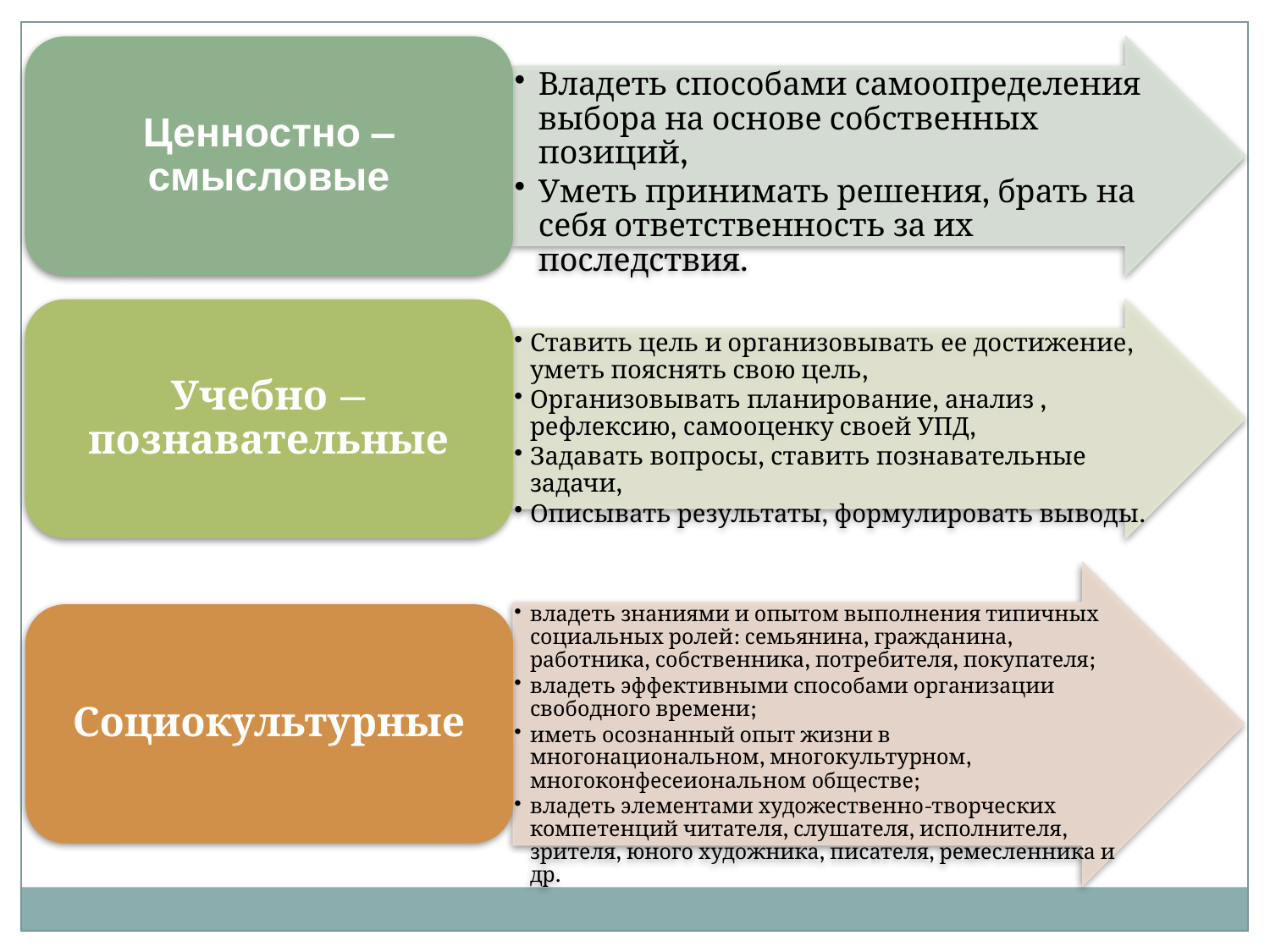

Владеть способами самоопределения выбора на основе собственных позиций,
Уметь принимать решения, брать на себя ответственность за их последствия.
Ценностно –смысловые
Ставить цель и организовывать ее достижение, уметь пояснять свою цель,
Организовывать планирование, анализ , рефлексию, самооценку своей УПД,
Задавать вопросы, ставить познавательные задачи,
Описывать результаты, формулировать выводы.
Учебно – познавательные
владеть знаниями и опытом выполнения типичных социальных ролей: семьянина, гражданина, работника, собственника, потребителя, покупателя;
владеть эффективными способами организации свободного вре­мени;
иметь осознанный опыт жизни в многонациональном, много­культурном, многоконфесеиональном обществе;
владеть элементами художественно-творческих компетенций читателя, слушателя, исполнителя, зрителя, юного художника, писателя, ремесленника и др.
Социокультурные